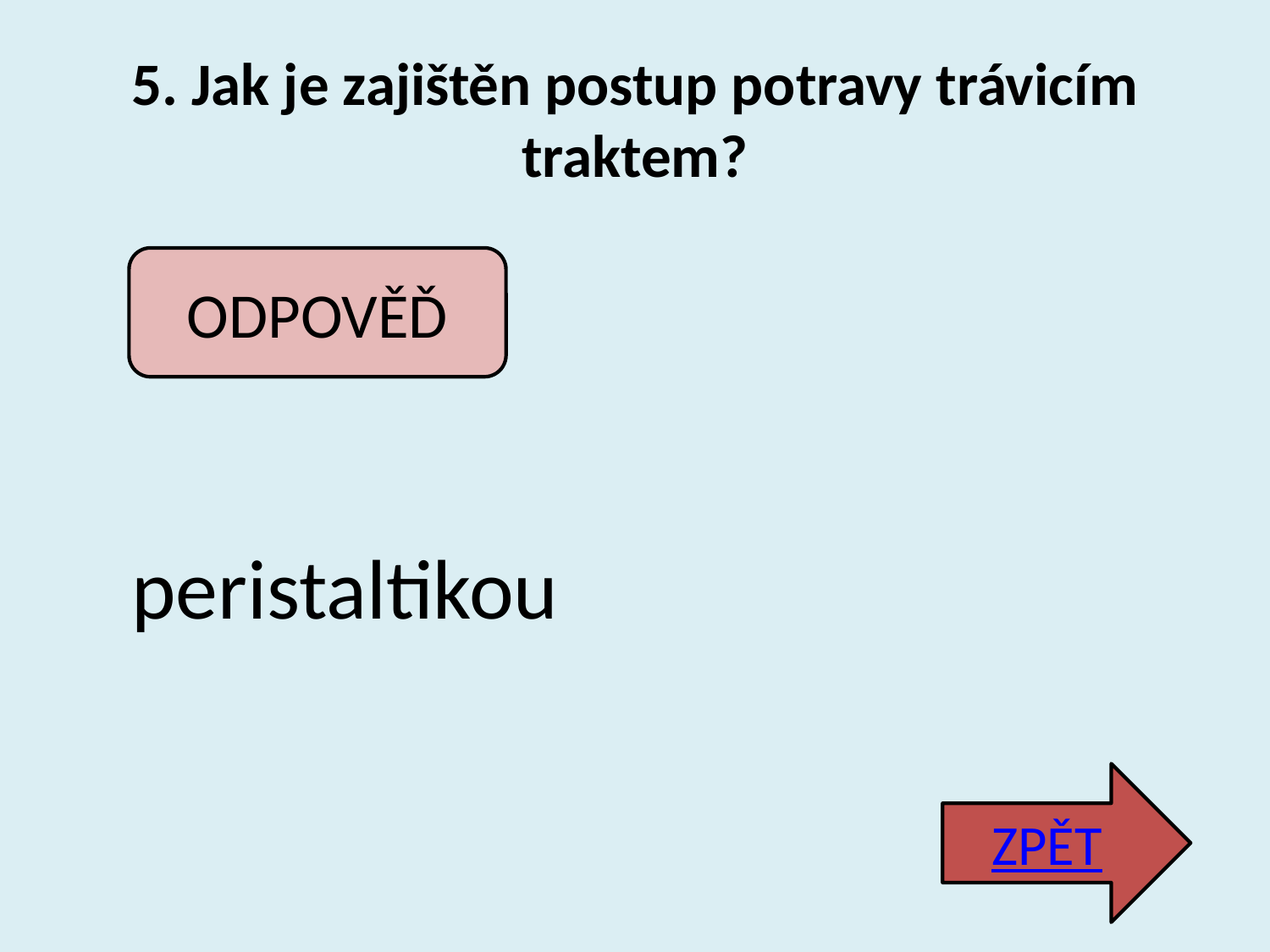

# 5. Jak je zajištěn postup potravy trávicím traktem?

ODPOVĚĎ

peristaltikou
ZPĚT